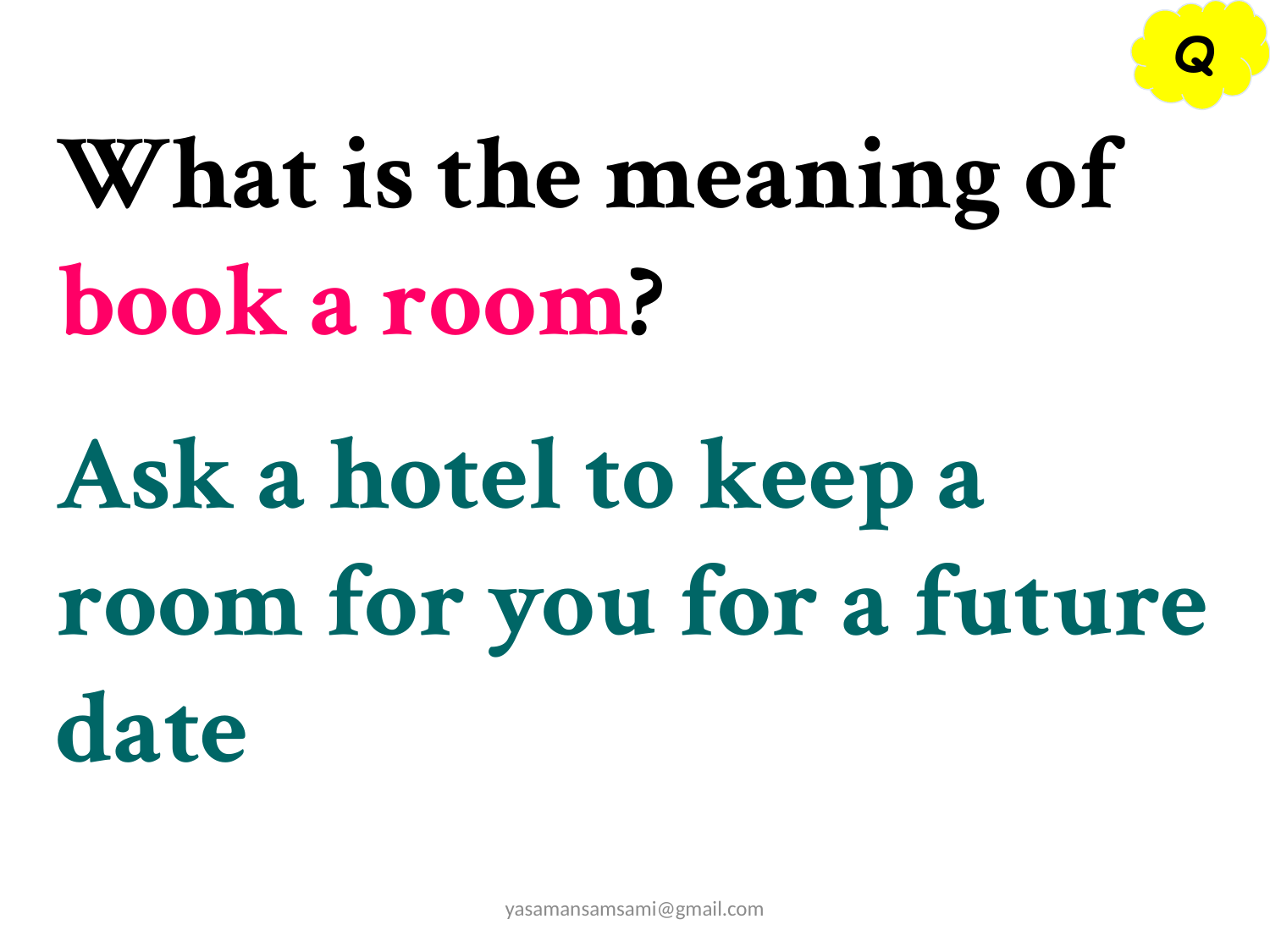

Q
What is the meaning of book a room?
Ask a hotel to keep a room for you for a future date
yasamansamsami@gmail.com